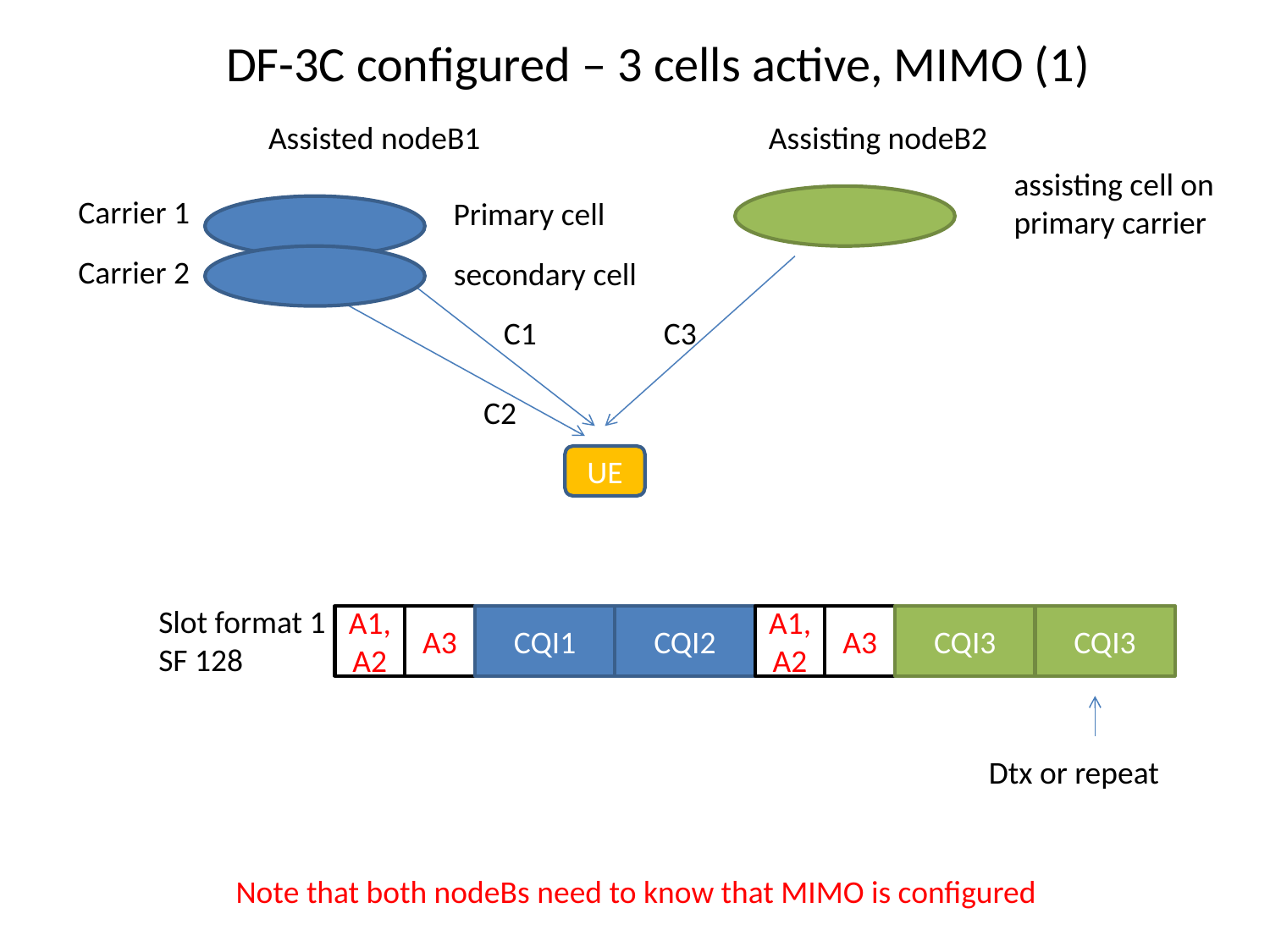

DF-3C configured – 3 cells active, MIMO (1)
Assisted nodeB1
Assisting nodeB2
assisting cell on
primary carrier
Carrier 1

Primary cell

Carrier 2

secondary cell
C1
C3
C2
UE
Slot format 1
SF 128

A1, A2
A3
CQI1
CQI2
A1, A2
A3
CQI3
CQI3
Dtx or repeat
Note that both nodeBs need to know that MIMO is configured